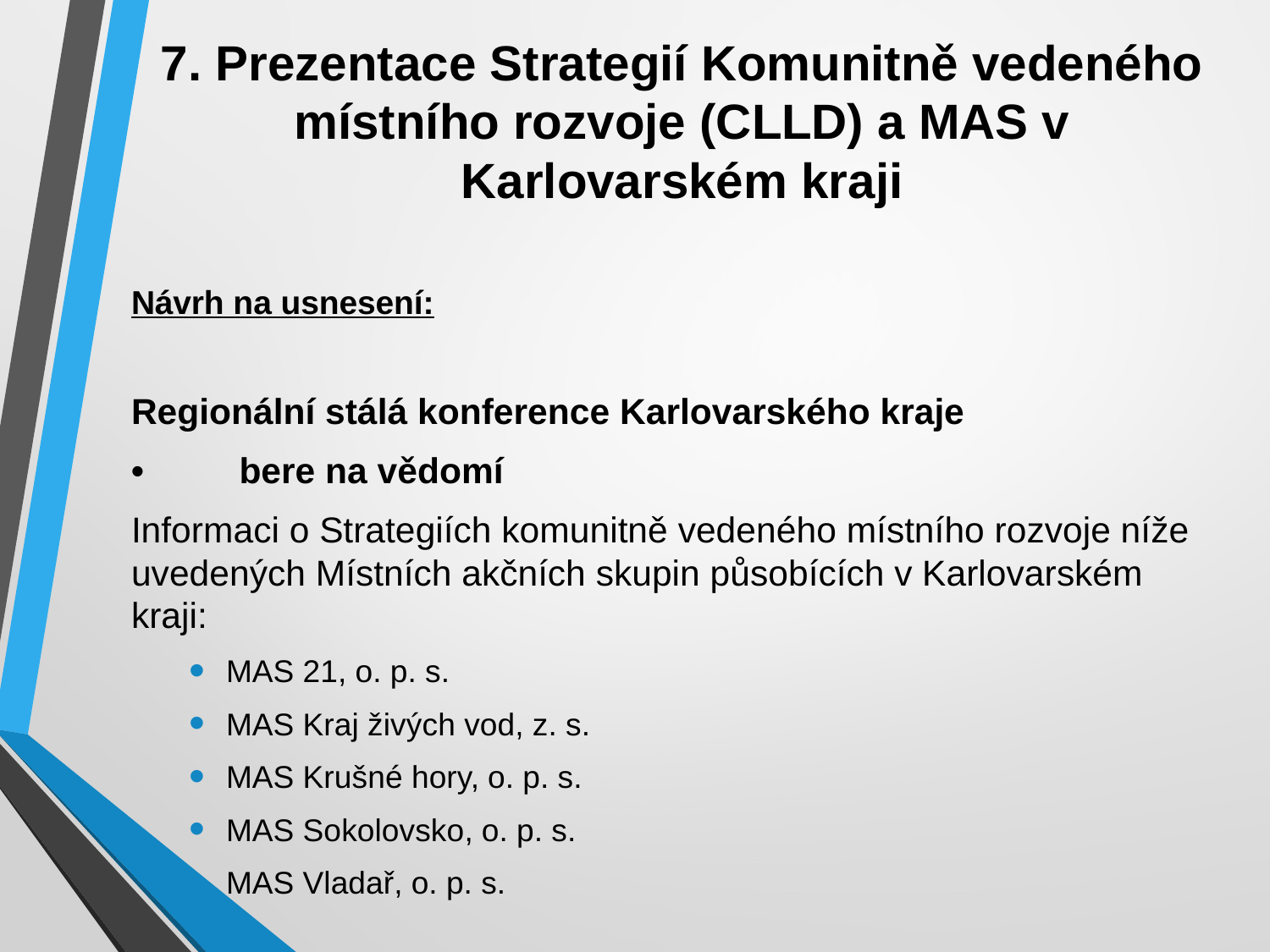

# 7. Prezentace Strategií Komunitně vedeného místního rozvoje (CLLD) a MAS v Karlovarském kraji

Návrh na usnesení:

Regionální stálá konference Karlovarského kraje
•	bere na vědomí
Informaci o Strategiích komunitně vedeného místního rozvoje níže uvedených Místních akčních skupin působících v Karlovarském kraji:
MAS 21, o. p. s.
MAS Kraj živých vod, z. s.
MAS Krušné hory, o. p. s.
MAS Sokolovsko, o. p. s.
MAS Vladař, o. p. s.